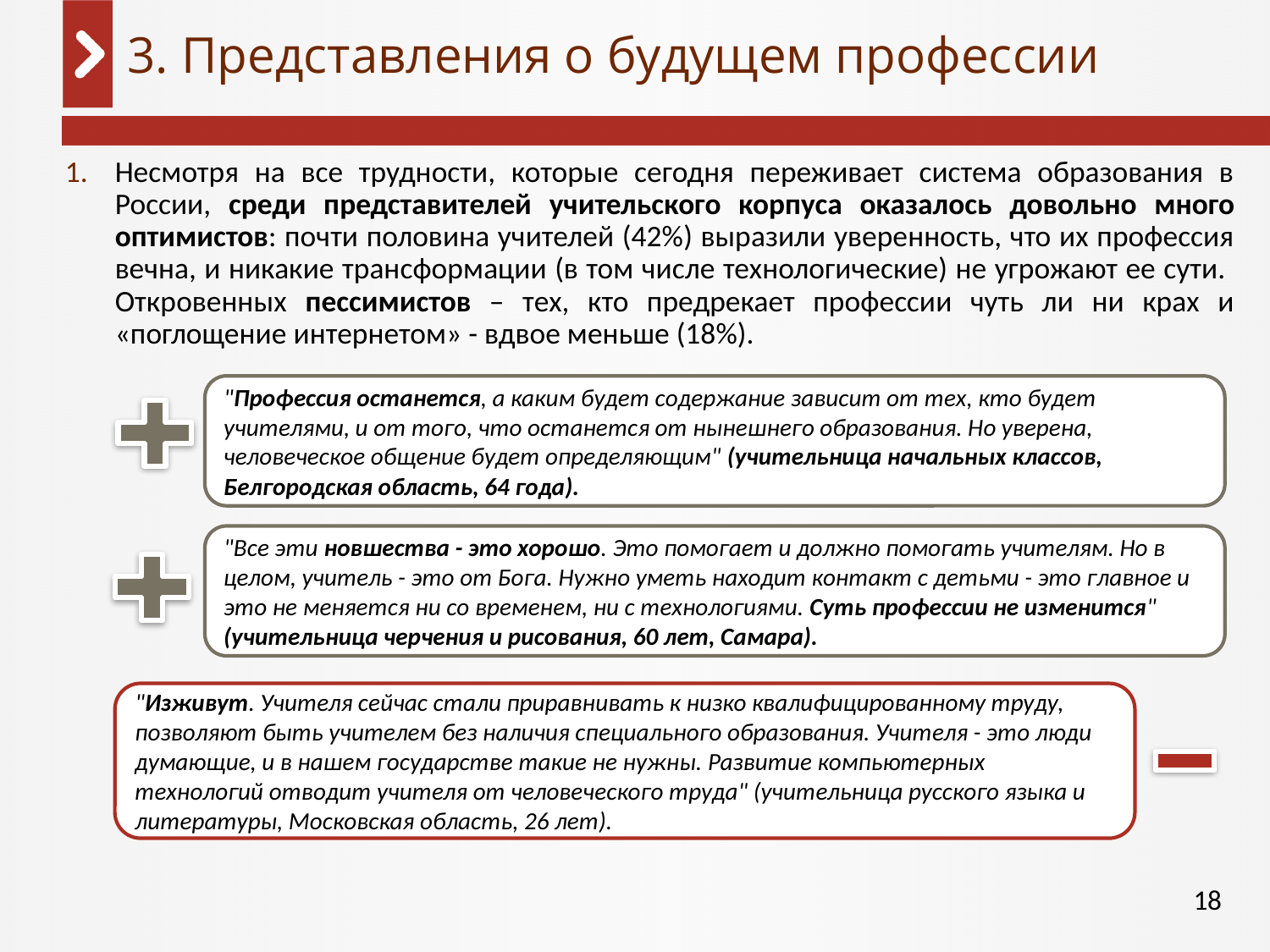

# 3. Представления о будущем профессии
Несмотря на все трудности, которые сегодня переживает система образования в России, среди представителей учительского корпуса оказалось довольно много оптимистов: почти половина учителей (42%) выразили уверенность, что их профессия вечна, и никакие трансформации (в том числе технологические) не угрожают ее сути.  Откровенных пессимистов – тех, кто предрекает профессии чуть ли ни крах и «поглощение интернетом» - вдвое меньше (18%).

"Профессия останется, а каким будет содержание зависит от тех, кто будет учителями, и от того, что останется от нынешнего образования. Но уверена, человеческое общение будет определяющим" (учительница начальных классов, Белгородская область, 64 года).

"Все эти новшества - это хорошо. Это помогает и должно помогать учителям. Но в целом, учитель - это от Бога. Нужно уметь находит контакт с детьми - это главное и это не меняется ни со временем, ни с технологиями. Суть профессии не изменится" (учительница черчения и рисования, 60 лет, Самара).

"Изживут. Учителя сейчас стали приравнивать к низко квалифицированному труду, позволяют быть учителем без наличия специального образования. Учителя - это люди думающие, и в нашем государстве такие не нужны. Развитие компьютерных технологий отводит учителя от человеческого труда" (учительница русского языка и литературы, Московская область, 26 лет).